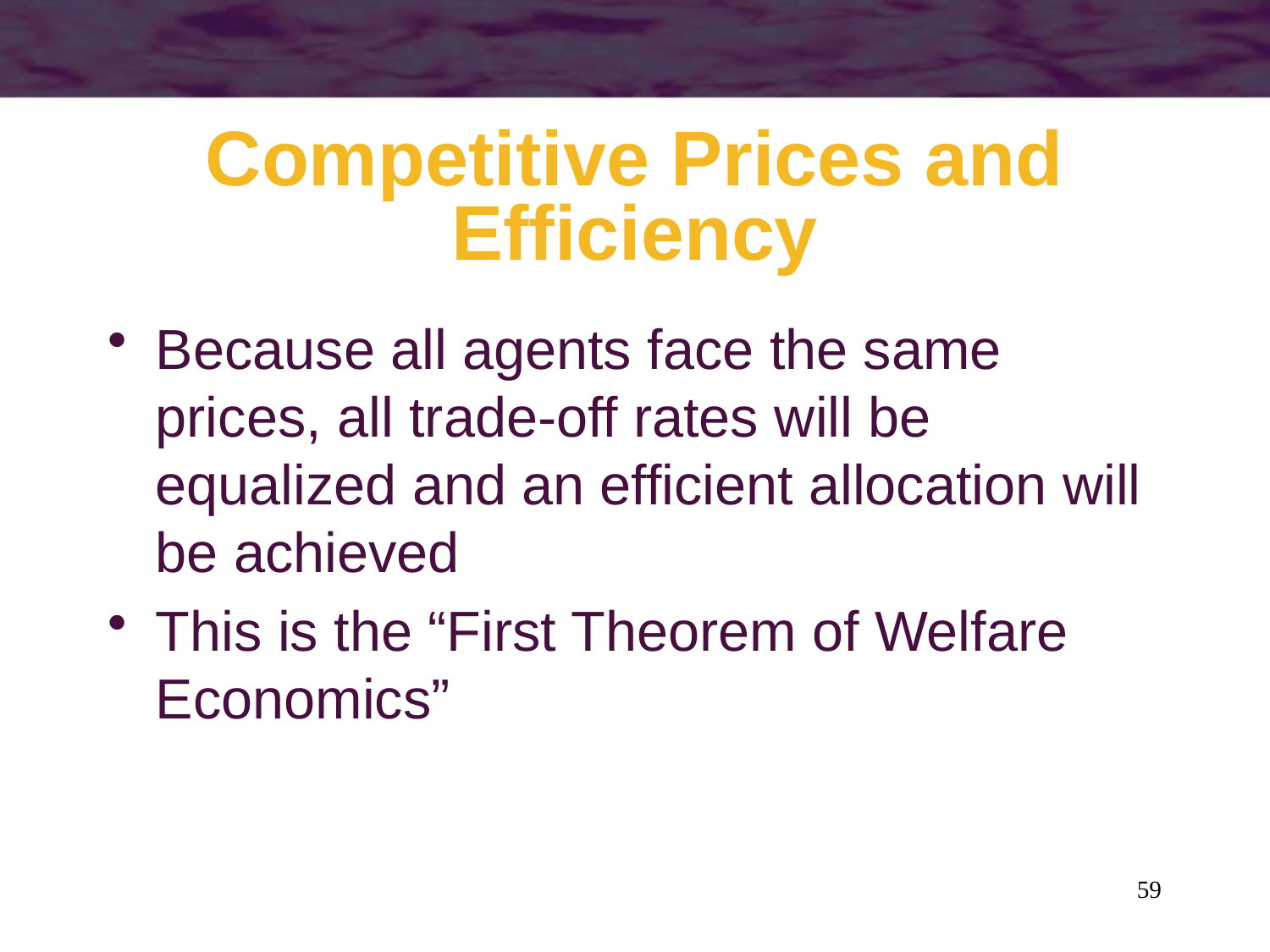

# Competitive Prices and Efficiency
Because all agents face the same prices, all trade-off rates will be equalized and an efficient allocation will be achieved
This is the “First Theorem of Welfare Economics”
59